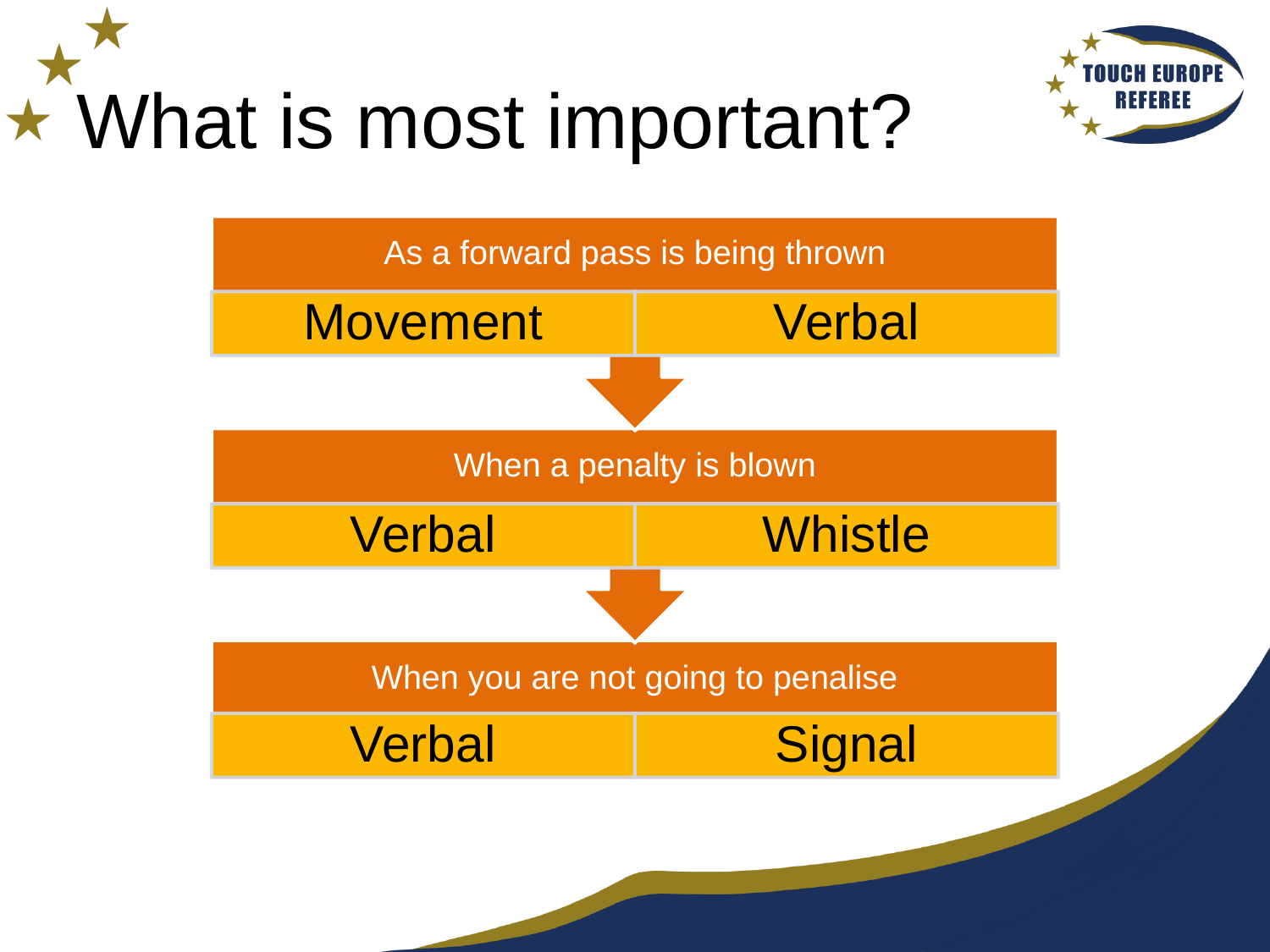

# What is most important?

As a forward pass is being thrown

Movement

Verbal

When a penalty is blown

Verbal

Whistle

When you are not going to penalise

Verbal

Signal